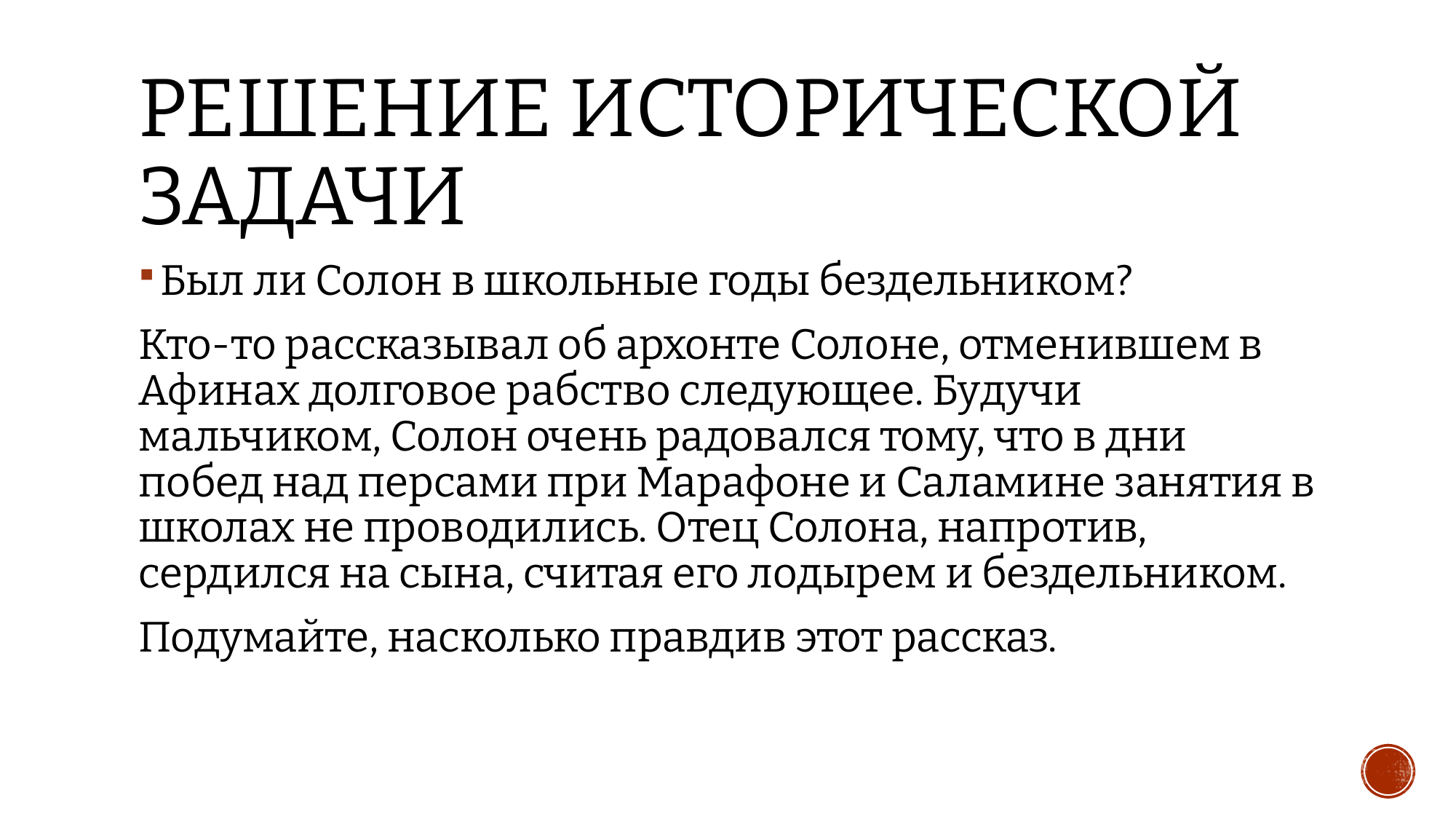

# Решение исторической задачи
Был ли Солон в школьные годы бездельником?
Кто-то рассказывал об архонте Солоне, отменившем в Афинах долговое рабство следующее. Будучи мальчиком, Солон очень радовался тому, что в дни побед над персами при Марафоне и Саламине занятия в школах не проводились. Отец Солона, напротив, сердился на сына, считая его лодырем и бездельником.
Подумайте, насколько правдив этот рассказ.